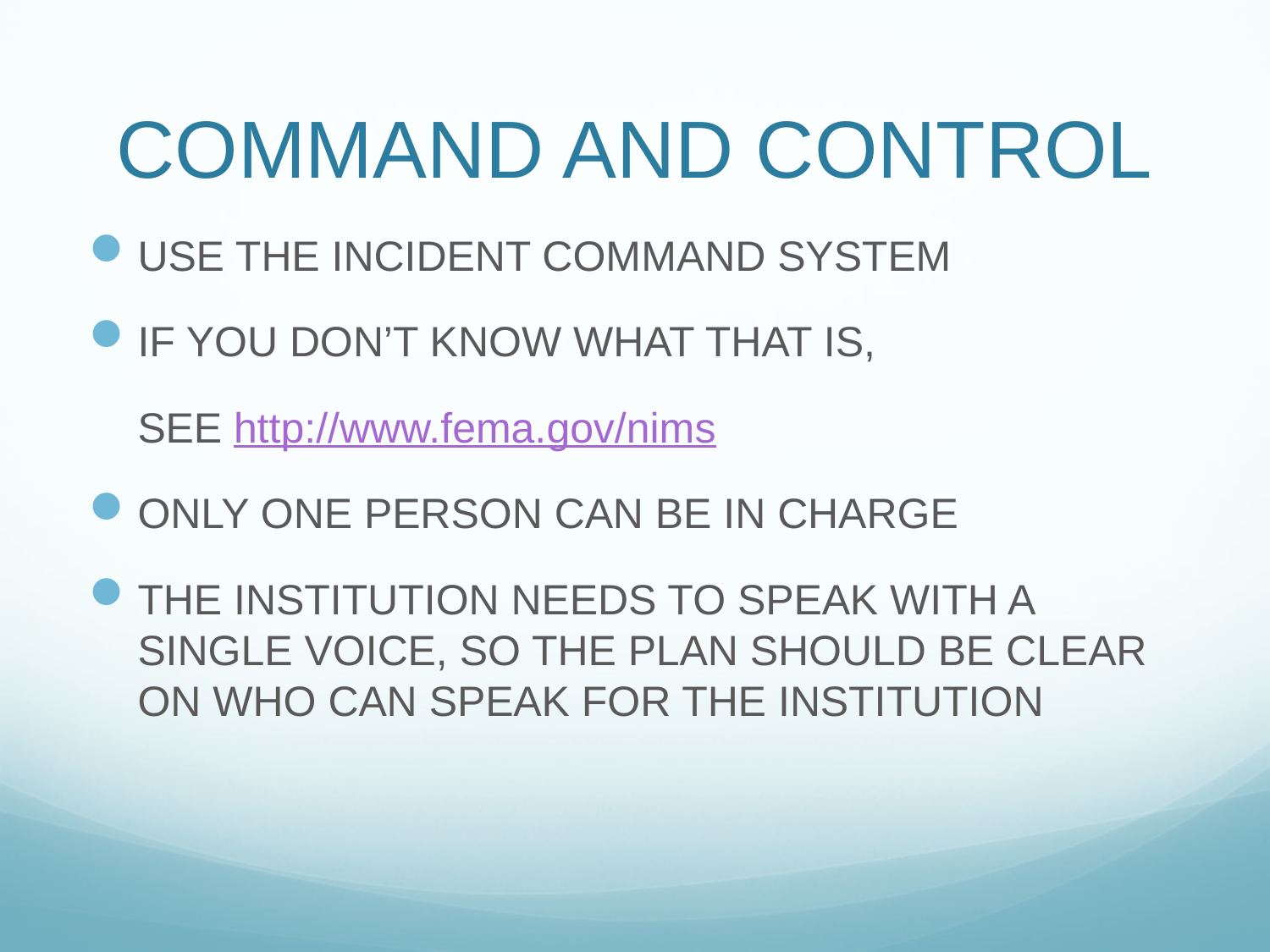

# COMMAND AND CONTROL
USE THE INCIDENT COMMAND SYSTEM
IF YOU DON’T KNOW WHAT THAT IS,
	SEE http://www.fema.gov/nims
ONLY ONE PERSON CAN BE IN CHARGE
THE INSTITUTION NEEDS TO SPEAK WITH A SINGLE VOICE, SO THE PLAN SHOULD BE CLEAR ON WHO CAN SPEAK FOR THE INSTITUTION